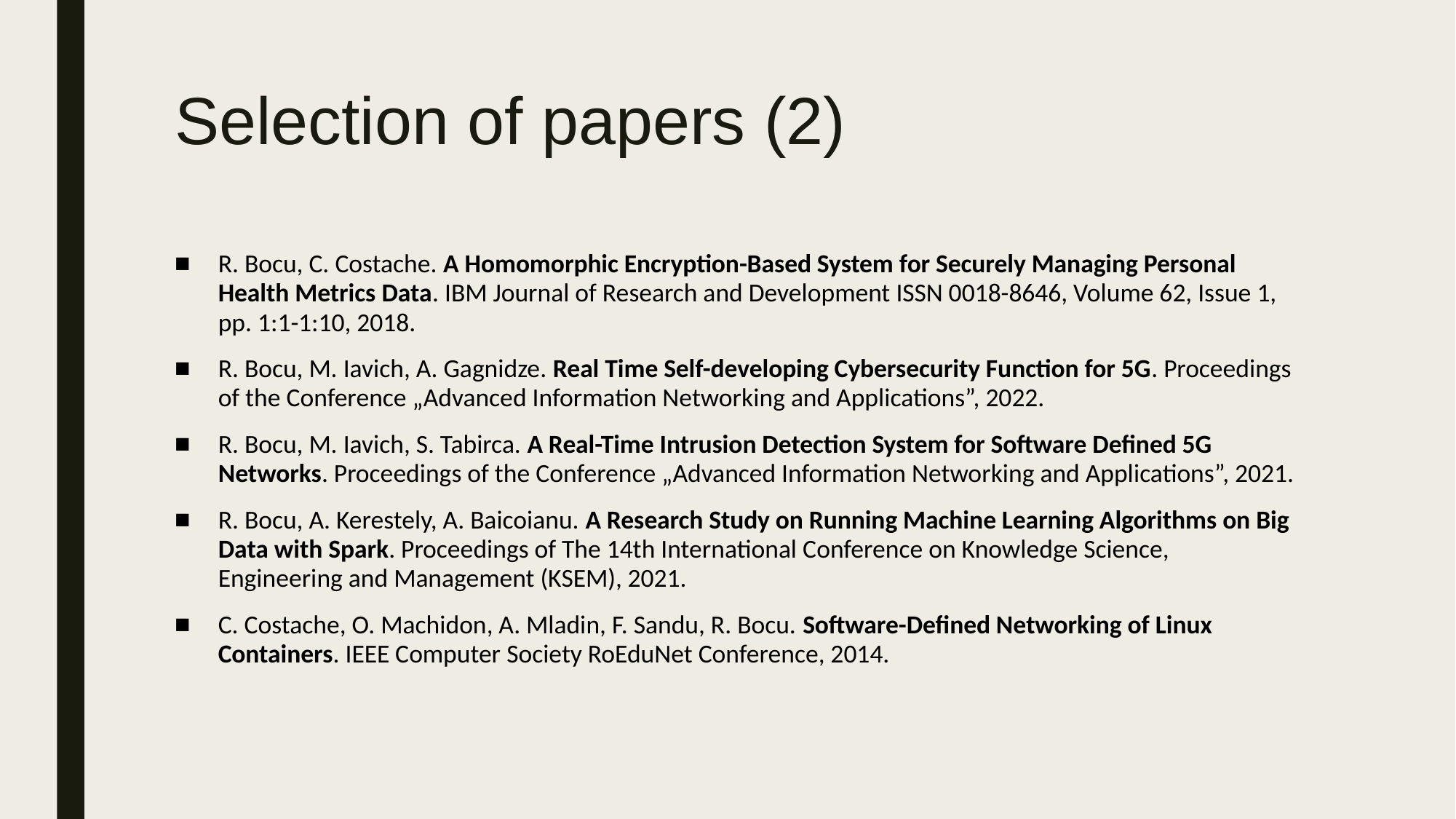

# Selection of papers (2)

R. Bocu, C. Costache. A Homomorphic Encryption-Based System for Securely Managing Personal Health Metrics Data. IBM Journal of Research and Development ISSN 0018-8646, Volume 62, Issue 1, pp. 1:1-1:10, 2018.
R. Bocu, M. Iavich, A. Gagnidze. Real Time Self-developing Cybersecurity Function for 5G. Proceedings of the Conference „Advanced Information Networking and Applications”, 2022.
R. Bocu, M. Iavich, S. Tabirca. A Real-Time Intrusion Detection System for Software Defined 5G Networks. Proceedings of the Conference „Advanced Information Networking and Applications”, 2021.
R. Bocu, A. Kerestely, A. Baicoianu. A Research Study on Running Machine Learning Algorithms on Big Data with Spark. Proceedings of The 14th International Conference on Knowledge Science, Engineering and Management (KSEM), 2021.
C. Costache, O. Machidon, A. Mladin, F. Sandu, R. Bocu. Software-Defined Networking of Linux Containers. IEEE Computer Society RoEduNet Conference, 2014.